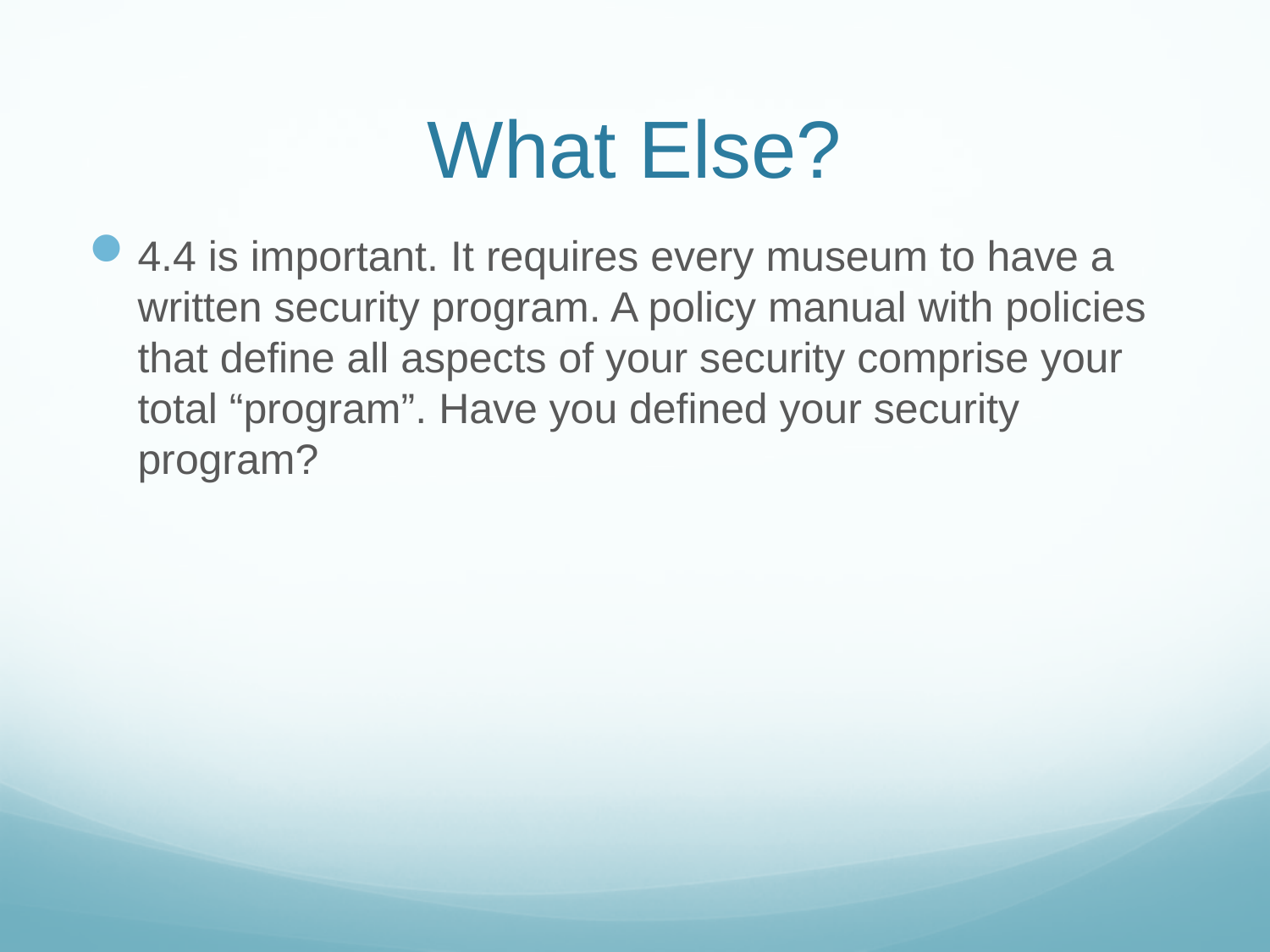

# What Else?
4.4 is important. It requires every museum to have a written security program. A policy manual with policies that define all aspects of your security comprise your total “program”. Have you defined your security program?